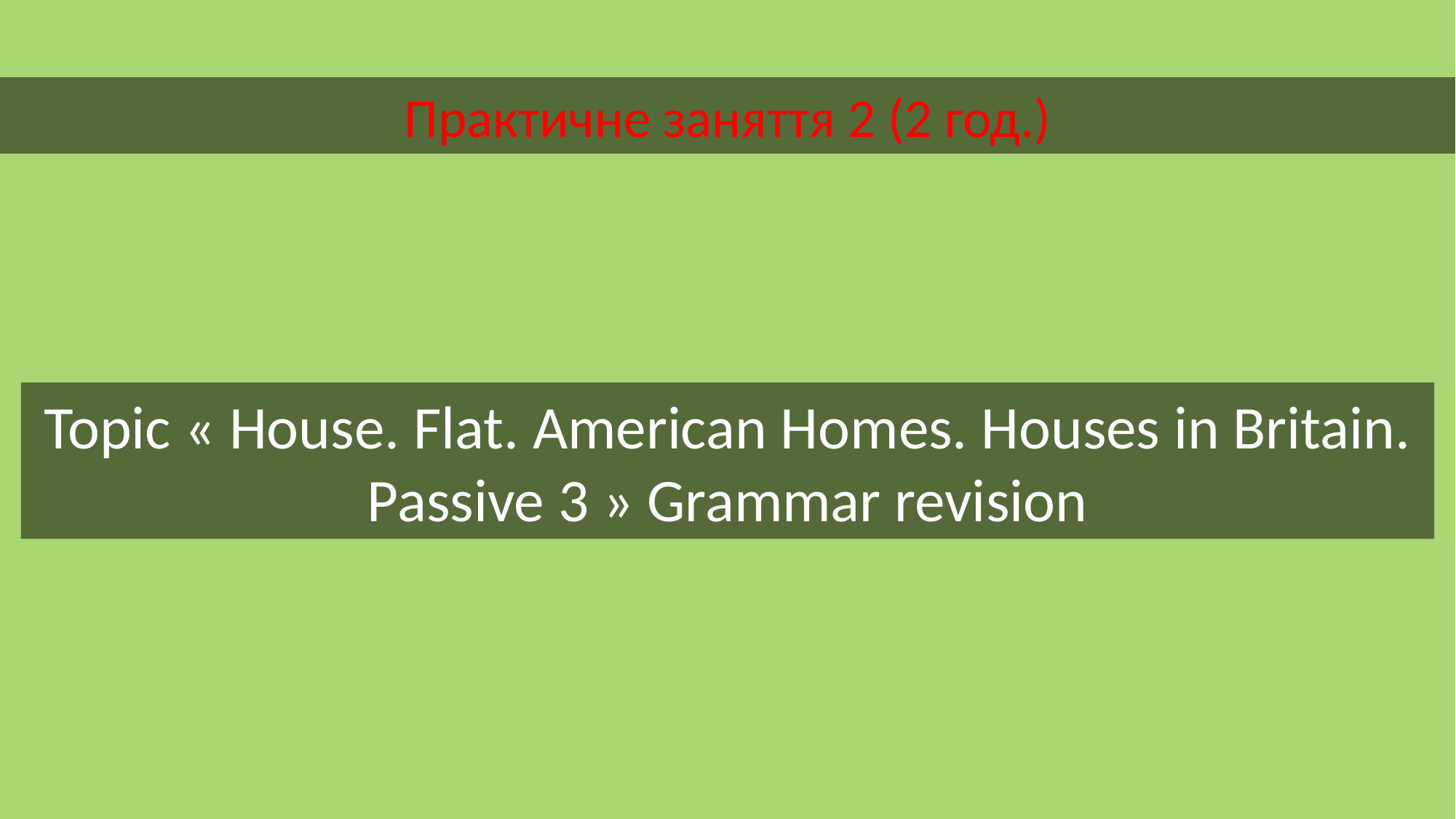

Практичне заняття 2 (2 год.)
Topic « House. Flat. American Homes. Houses in Britain. Passive 3 » Grammar revision